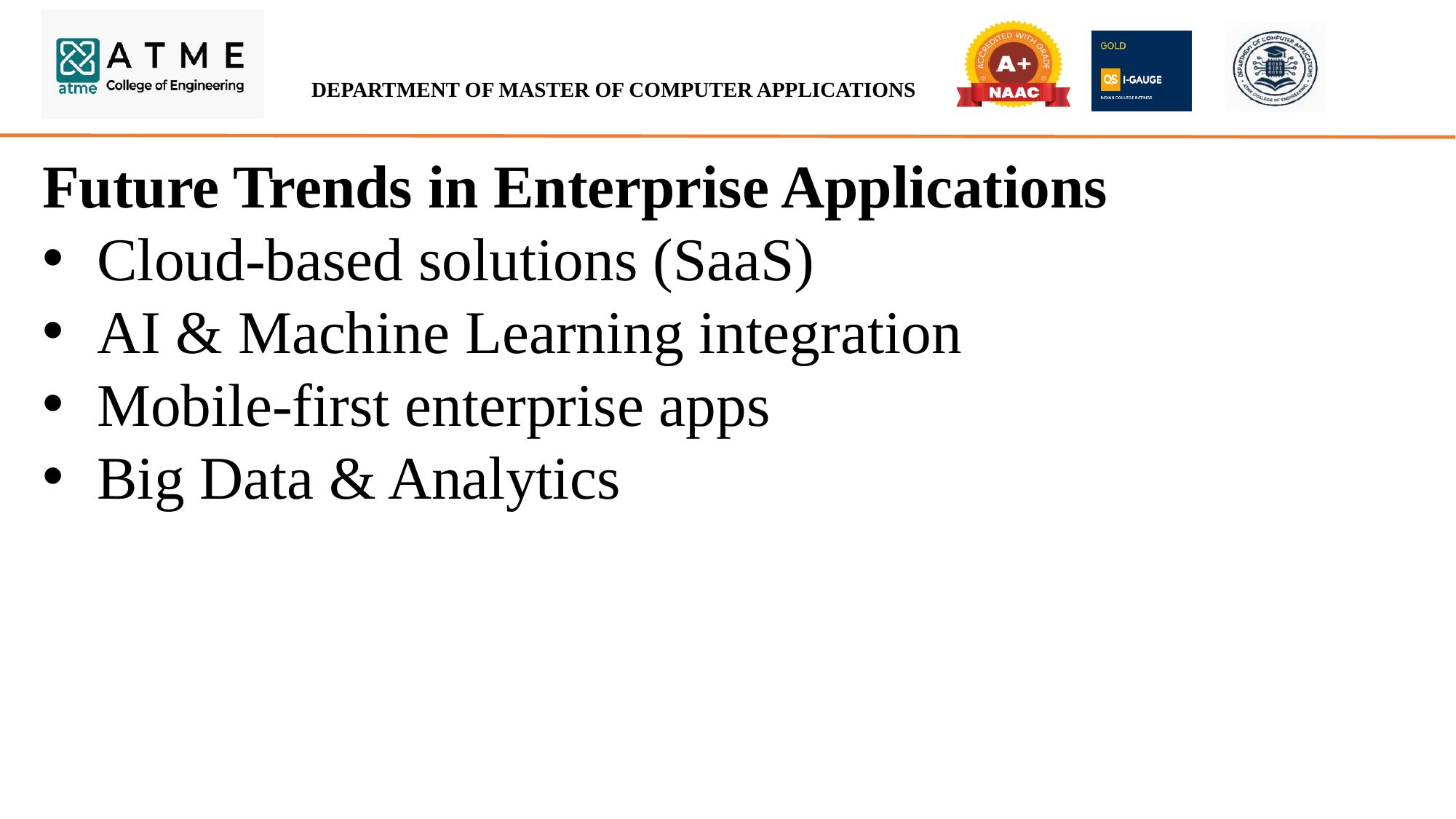

Future Trends in Enterprise Applications
Cloud-based solutions (SaaS)
AI & Machine Learning integration
Mobile-first enterprise apps
Big Data & Analytics